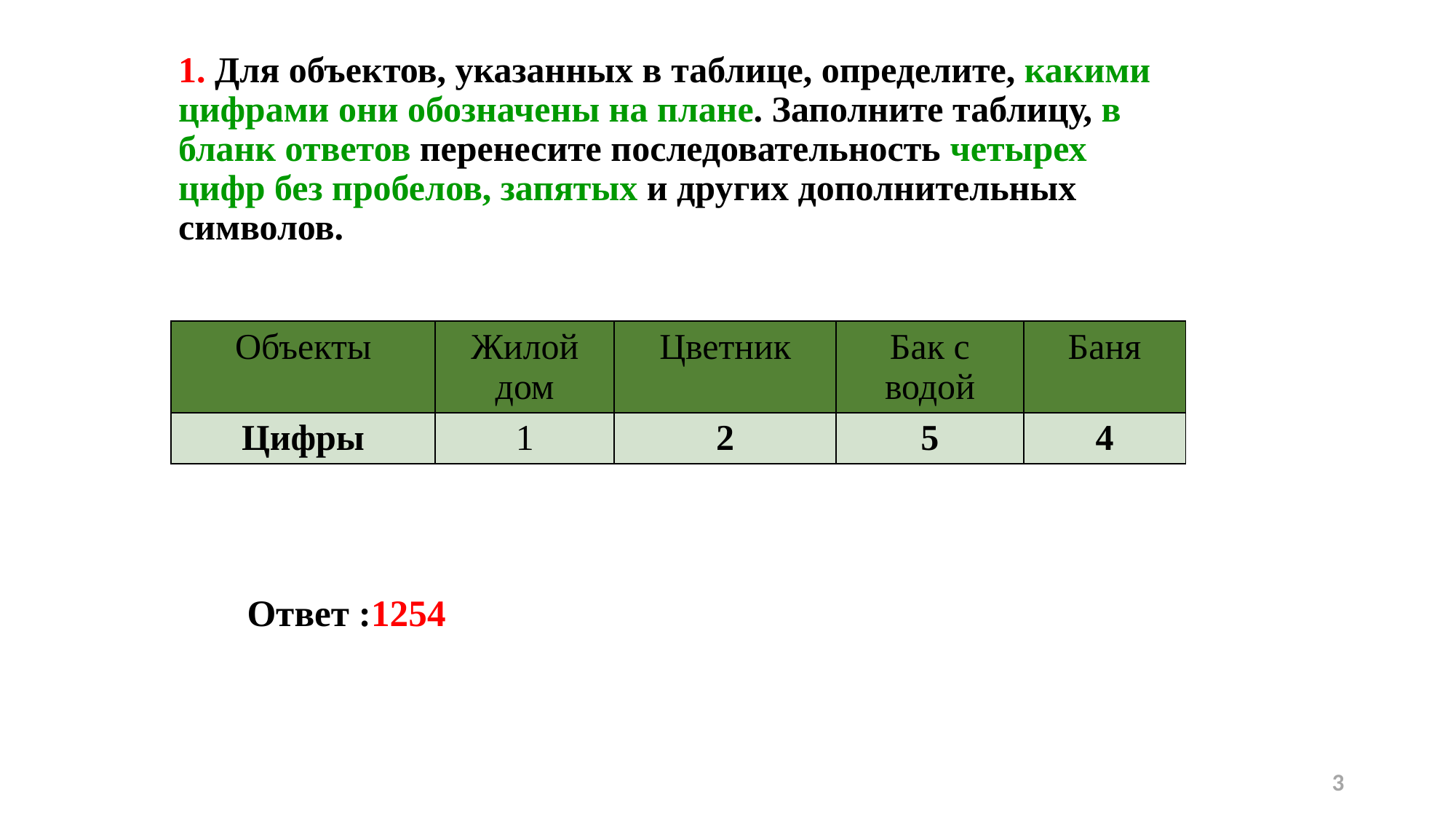

#
1. Для объектов, указанных в таблице, определите, какими цифрами они обозначены на плане. Заполните таблицу, в бланк ответов перенесите последовательность четырех цифр без пробелов, запятых и других дополнительных символов.
| Объекты | Жилой дом | Цветник | Бак с водой | Баня |
| --- | --- | --- | --- | --- |
| Цифры | 1 | 2 | 5 | 4 |

Ответ :1254

3